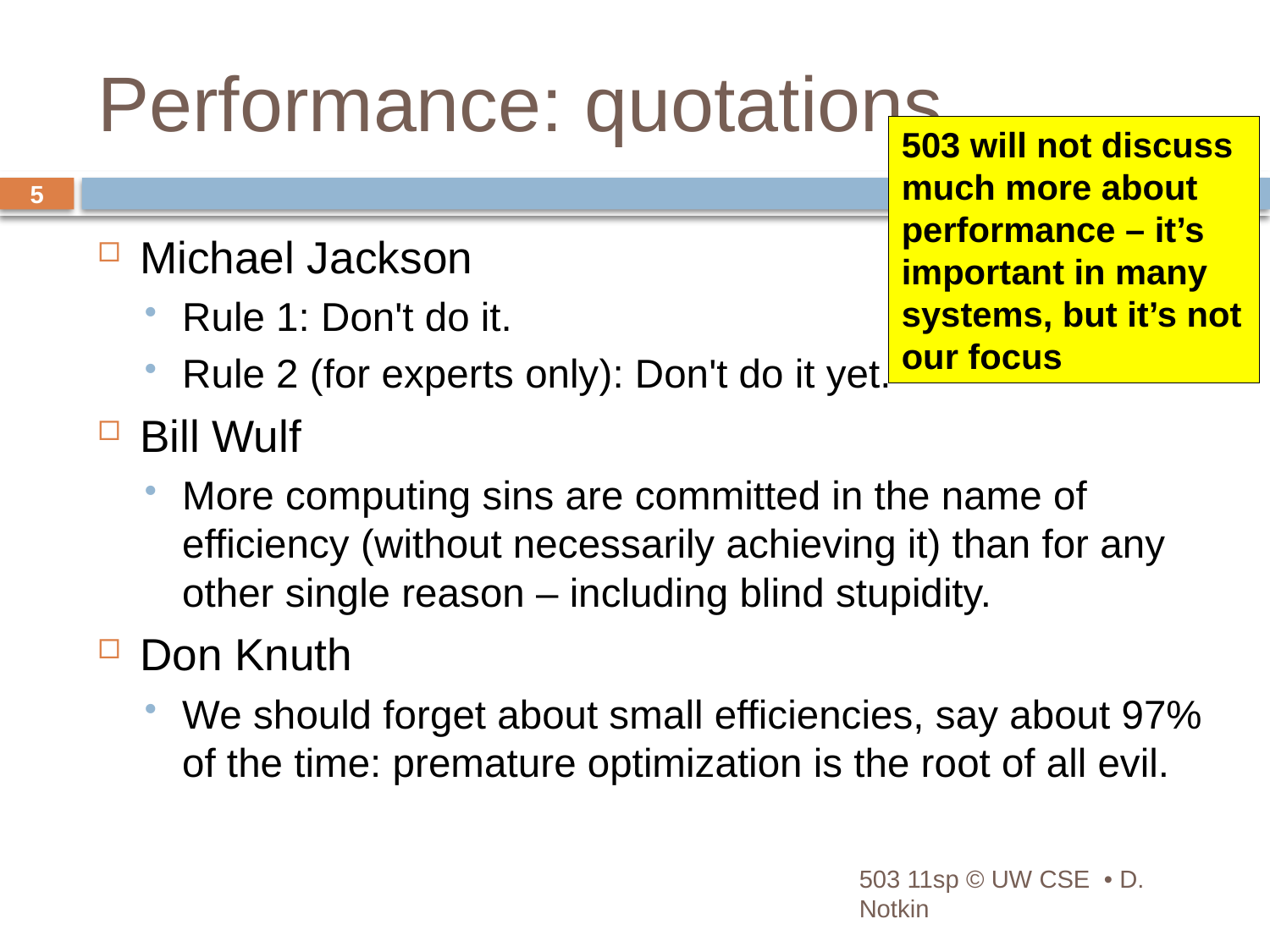

# Performance: quotations
503 will not discuss much more about performance – it’s important in many systems, but it’s not our focus
5
Michael Jackson
Rule 1: Don't do it.
Rule 2 (for experts only): Don't do it yet.
Bill Wulf
More computing sins are committed in the name of efficiency (without necessarily achieving it) than for any other single reason – including blind stupidity.
Don Knuth
We should forget about small efficiencies, say about 97% of the time: premature optimization is the root of all evil.
503 11sp © UW CSE  • D. Notkin